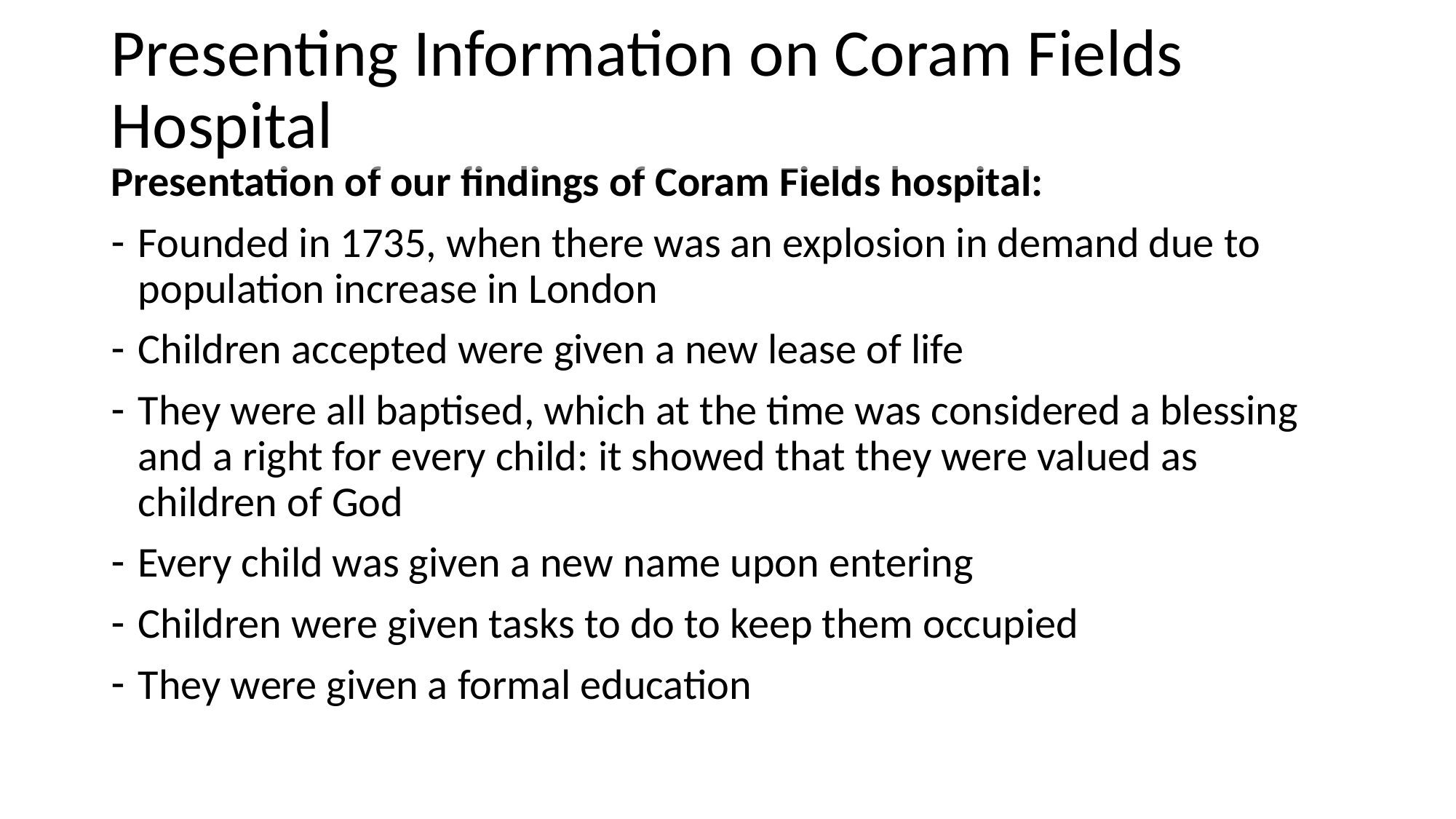

# Presenting Information on Coram Fields Hospital
Presentation of our findings of Coram Fields hospital:
Founded in 1735, when there was an explosion in demand due to population increase in London
Children accepted were given a new lease of life
They were all baptised, which at the time was considered a blessing and a right for every child: it showed that they were valued as children of God
Every child was given a new name upon entering
Children were given tasks to do to keep them occupied
They were given a formal education